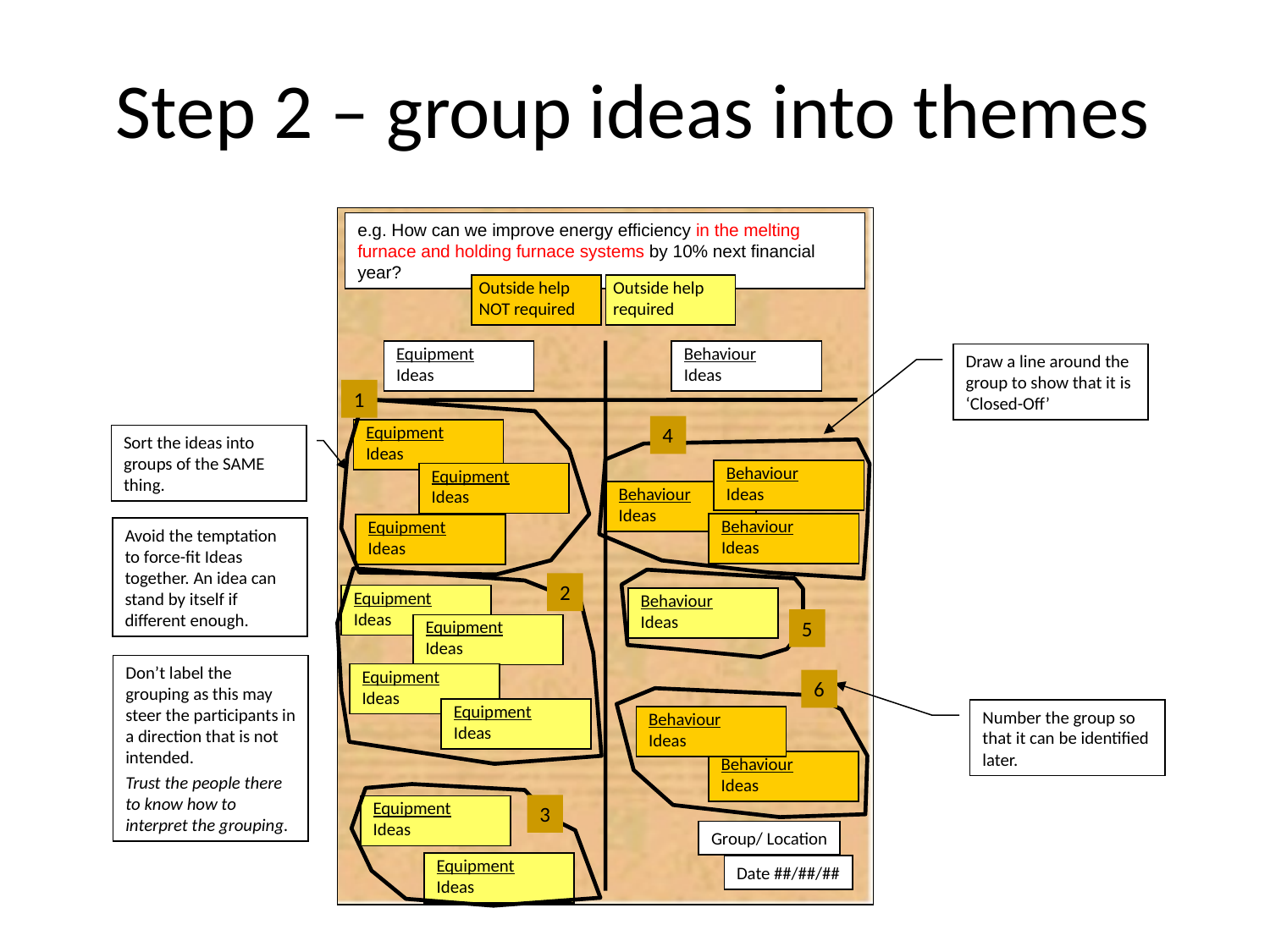

# Step 2 – group ideas into themes

e.g. How can we improve energy efficiency in the melting furnace and holding furnace systems by 10% next financial year?
Outside help NOT required
Outside help
required

Equipment
Ideas
Behaviour
Ideas
Draw a line around the group to show that it is ‘Closed-Off’
1

4
Equipment
Ideas
Sort the ideas into groups of the SAME thing.

Behaviour
Ideas
Equipment
Ideas
Behaviour
Ideas
Behaviour
Ideas
Equipment
Ideas
Avoid the temptation to force-fit Ideas together. An idea can stand by itself if different enough.

2
Equipment
Ideas
Behaviour
Ideas
5
Equipment
Ideas
Don’t label the grouping as this may steer the participants in a direction that is not intended.
Trust the people there to know how to interpret the grouping.
Equipment
Ideas
6

Equipment
Ideas
Number the group so that it can be identified later.
Behaviour
Ideas
Behaviour
Ideas

3
Equipment
Ideas
Group/ Location
Equipment
Ideas
Date ##/##/##